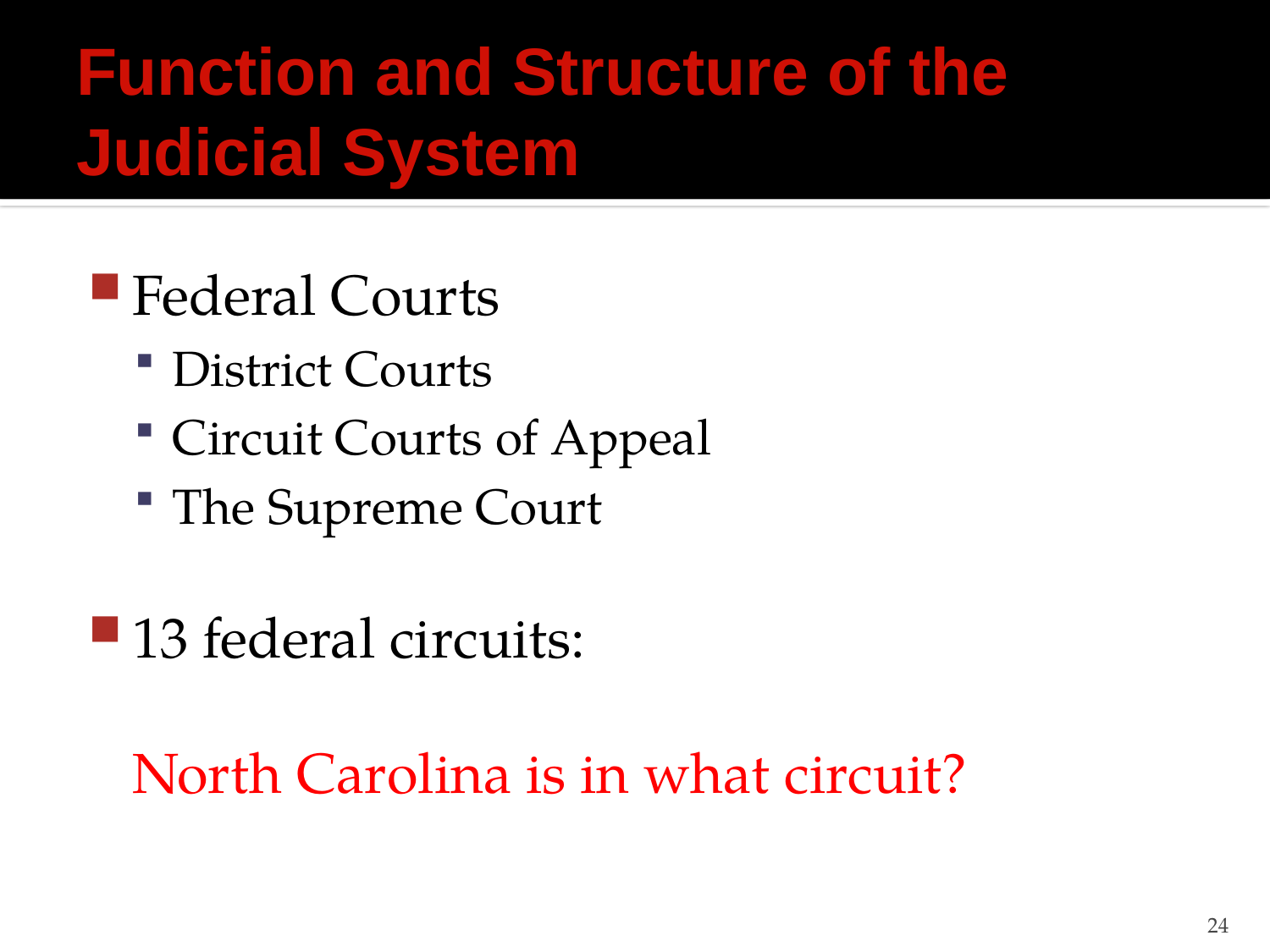

# Function and Structure of the Judicial System
Federal Courts
District Courts
Circuit Courts of Appeal
The Supreme Court

13 federal circuits:

	North Carolina is in what circuit?
24